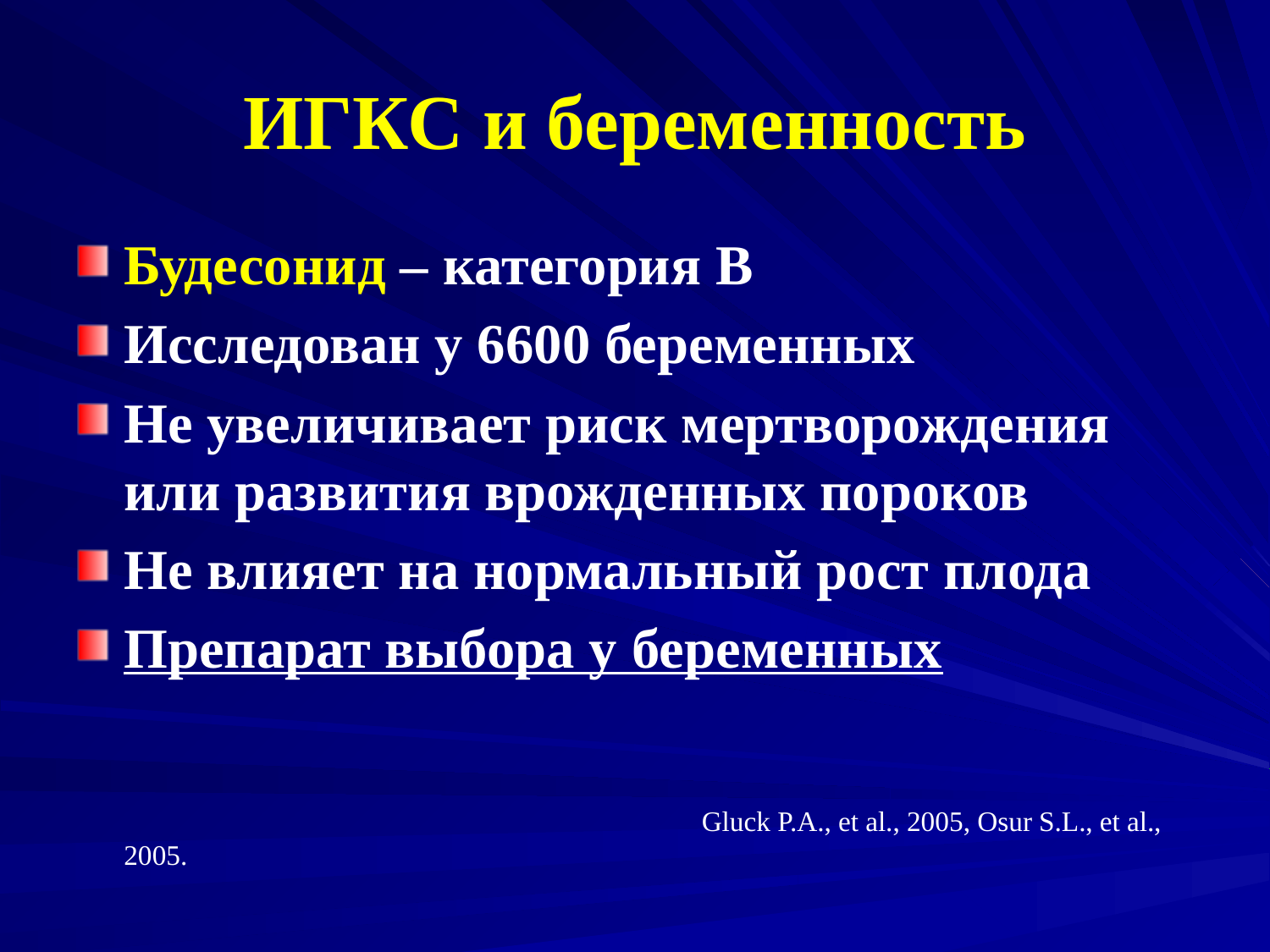

# ИГКС и беременность
Будесонид – категория В
Исследован у 6600 беременных
Не увеличивает риск мертворождения или развития врожденных пороков
Не влияет на нормальный рост плода
Препарат выбора у беременных

					          Gluck P.A., et al., 2005, Osur S.L., et al., 2005.